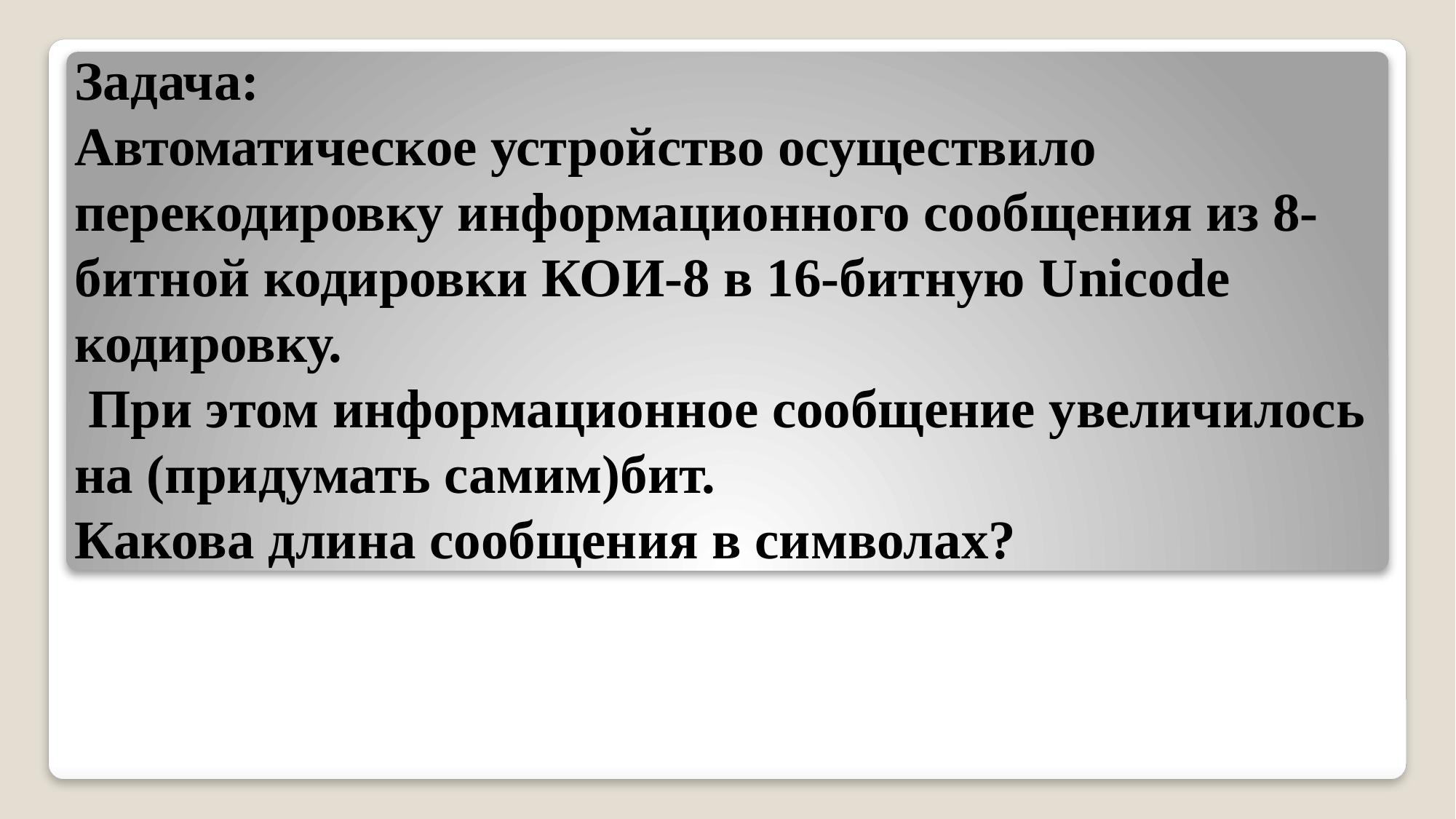

Задача:
Автоматическое устройство осуществило перекодировку информационного сообщения из 8-битной кодировки КОИ-8 в 16-битную Unicode кодировку.
 При этом информационное сообщение увеличилось на (придумать самим)бит.
Какова длина сообщения в символах?